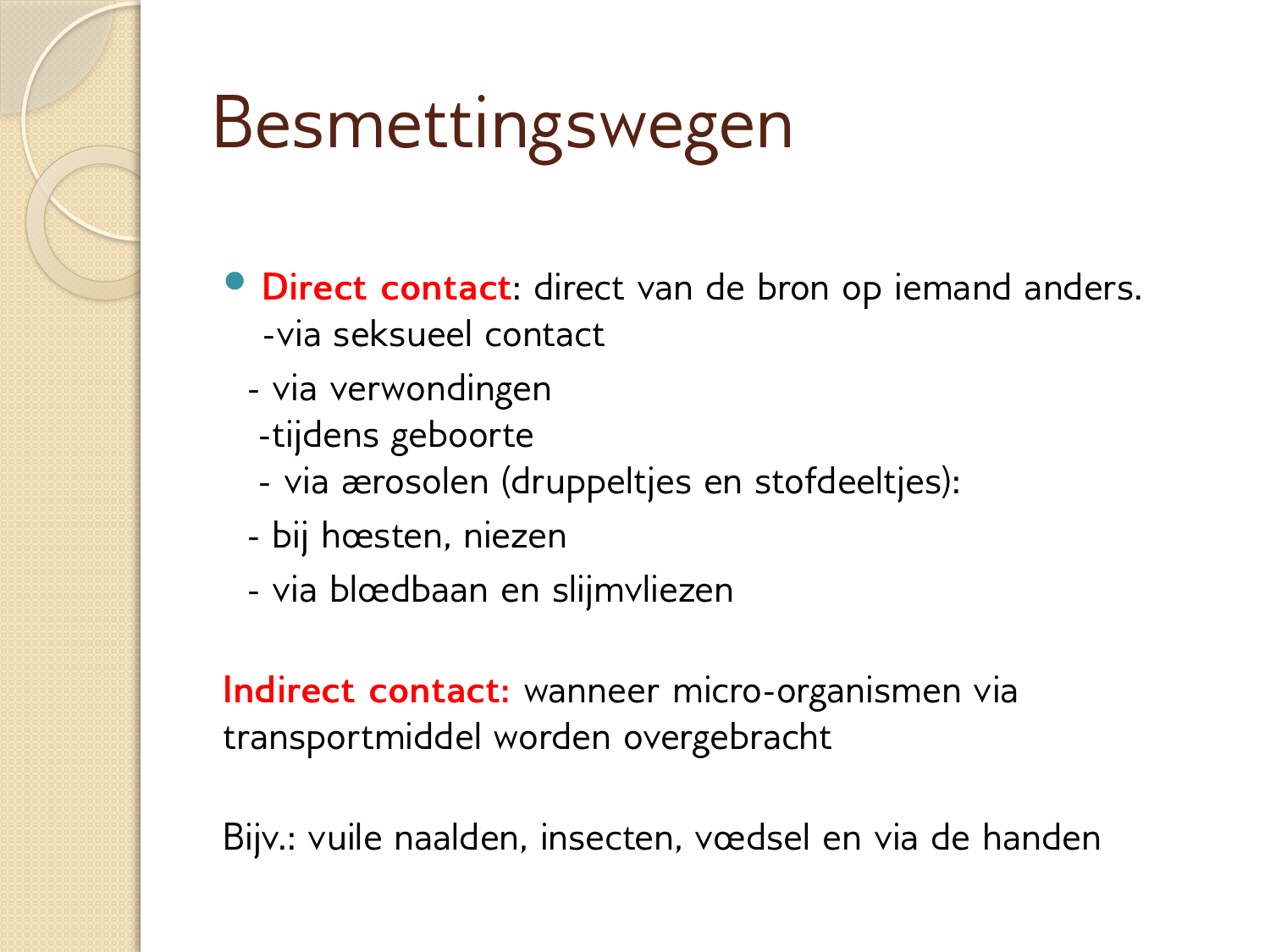

# Besmettingswegen

Direct contact: direct van de bron op iemand anders.
-via seksueel contact
  - via verwondingen
   -tijdens geboorte
   - via aerosolen (druppeltjes en stofdeeltjes):
  - bij hoesten, niezen
  - via bloedbaan en slijmvliezen
Indirect contact: wanneer micro-organismen via transportmiddel worden overgebracht
Bijv.: vuile naalden, insecten, voedsel en via de handen